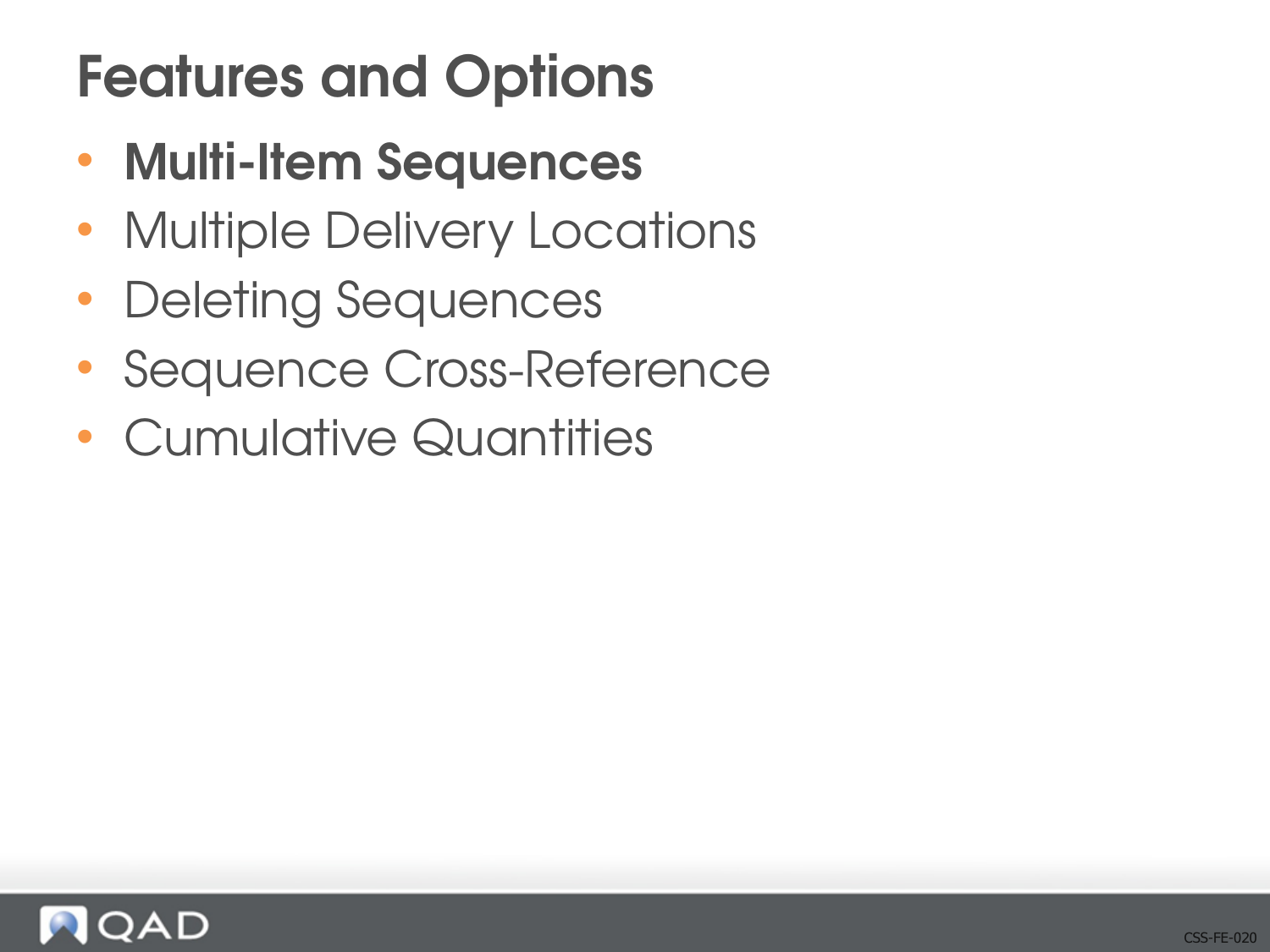

# Features and Options
Multi-Item Sequences
Multiple Delivery Locations
Deleting Sequences
Sequence Cross-Reference
Cumulative Quantities

CSS-FE-020